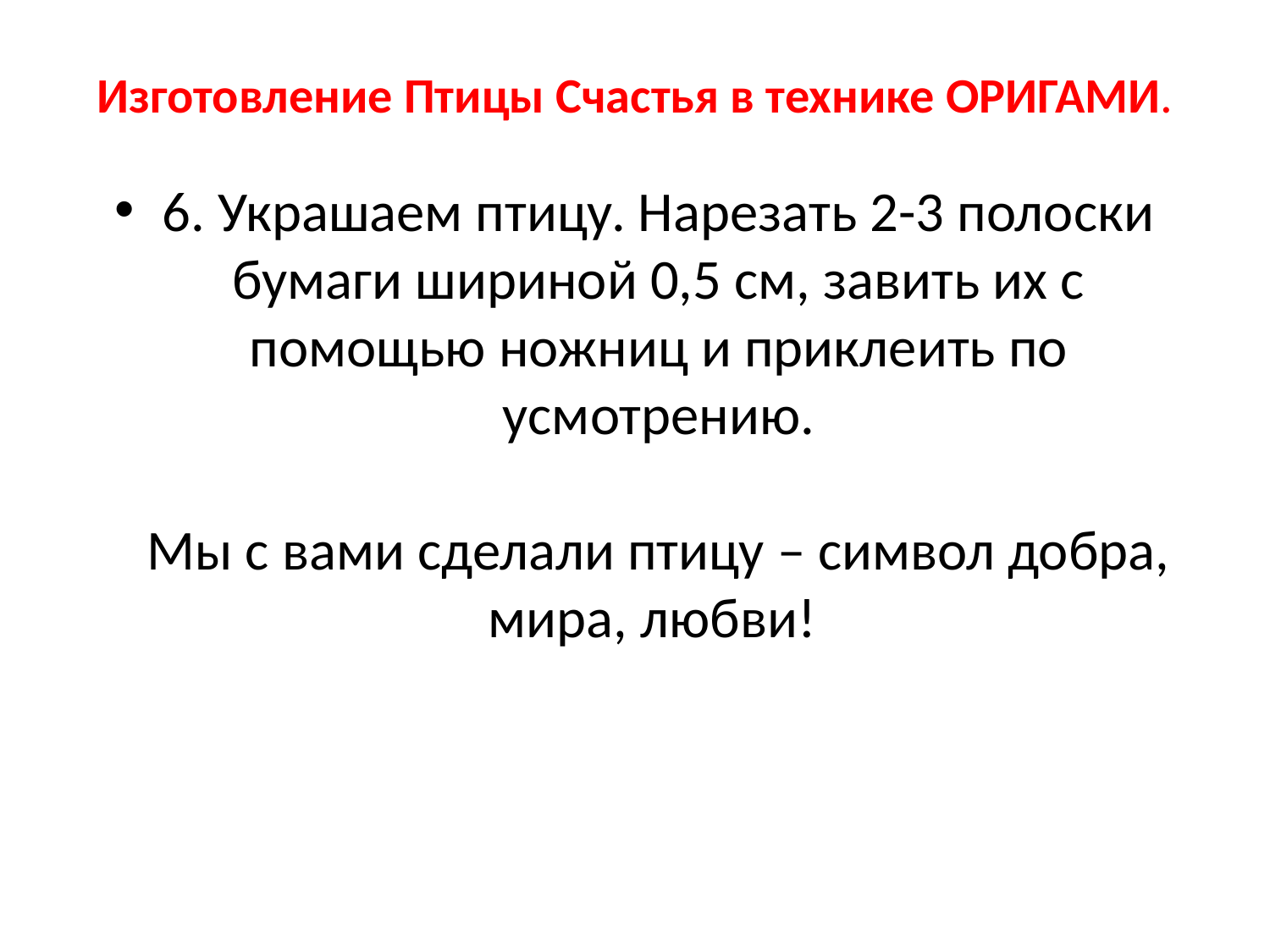

# Изготовление Птицы Счастья в технике ОРИГАМИ.
6. Украшаем птицу. Нарезать 2-3 полоски бумаги шириной 0,5 см, завить их с помощью ножниц и приклеить по усмотрению.
Мы с вами сделали птицу – символ добра, мира, любви!